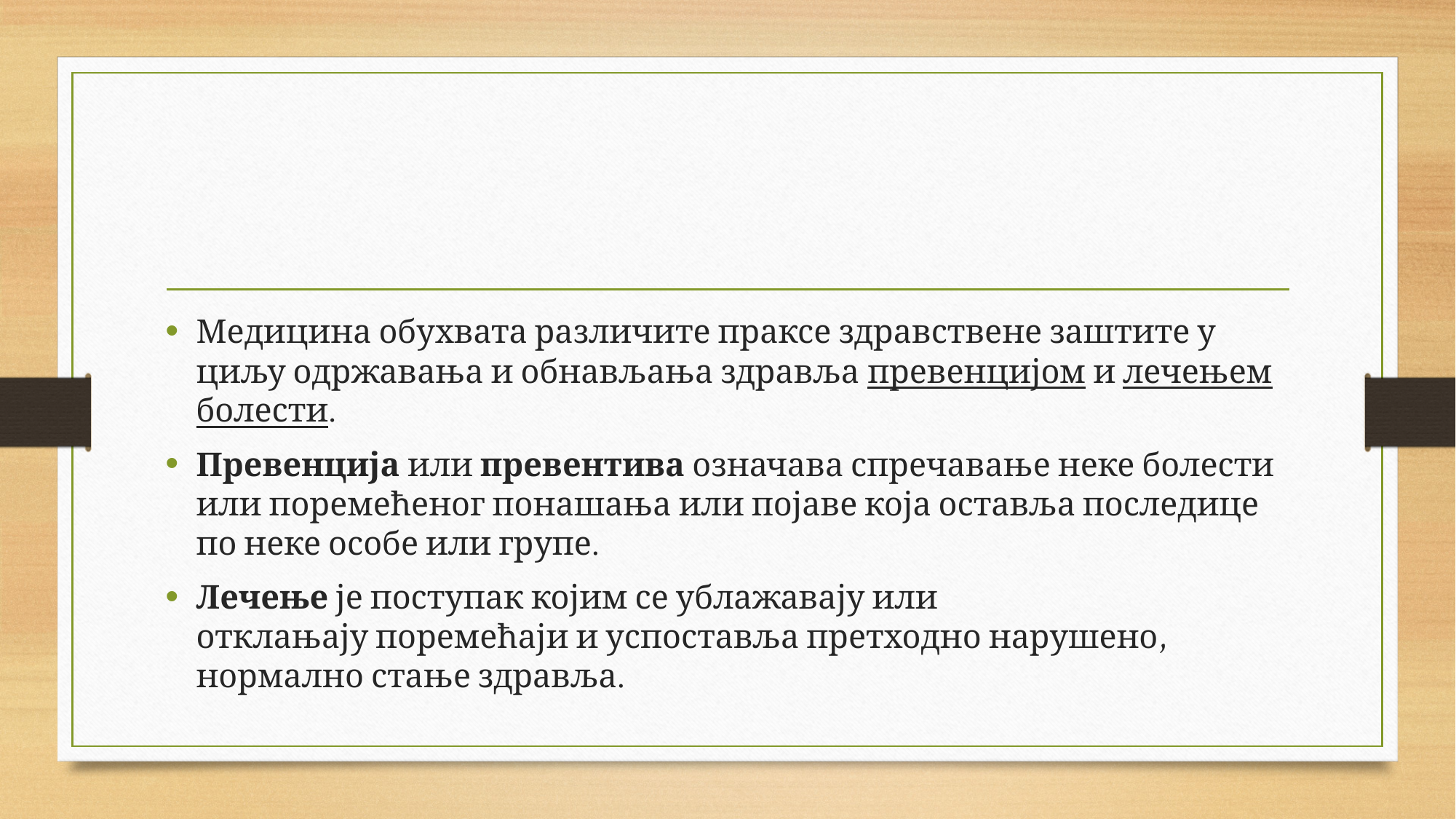

Медицина обухвата различите праксе здравствене заштите у циљу одржавања и обнављања здравља превенцијом и лечењем болести.
Превенција или превентива означава спречавање неке болести или поремећеног понашања или појаве која оставља последице по неке особе или групе.
Лечење је поступак којим се ублажавају или отклањају поремећаји и успоставља претходно нарушено, нормално стање здравља.